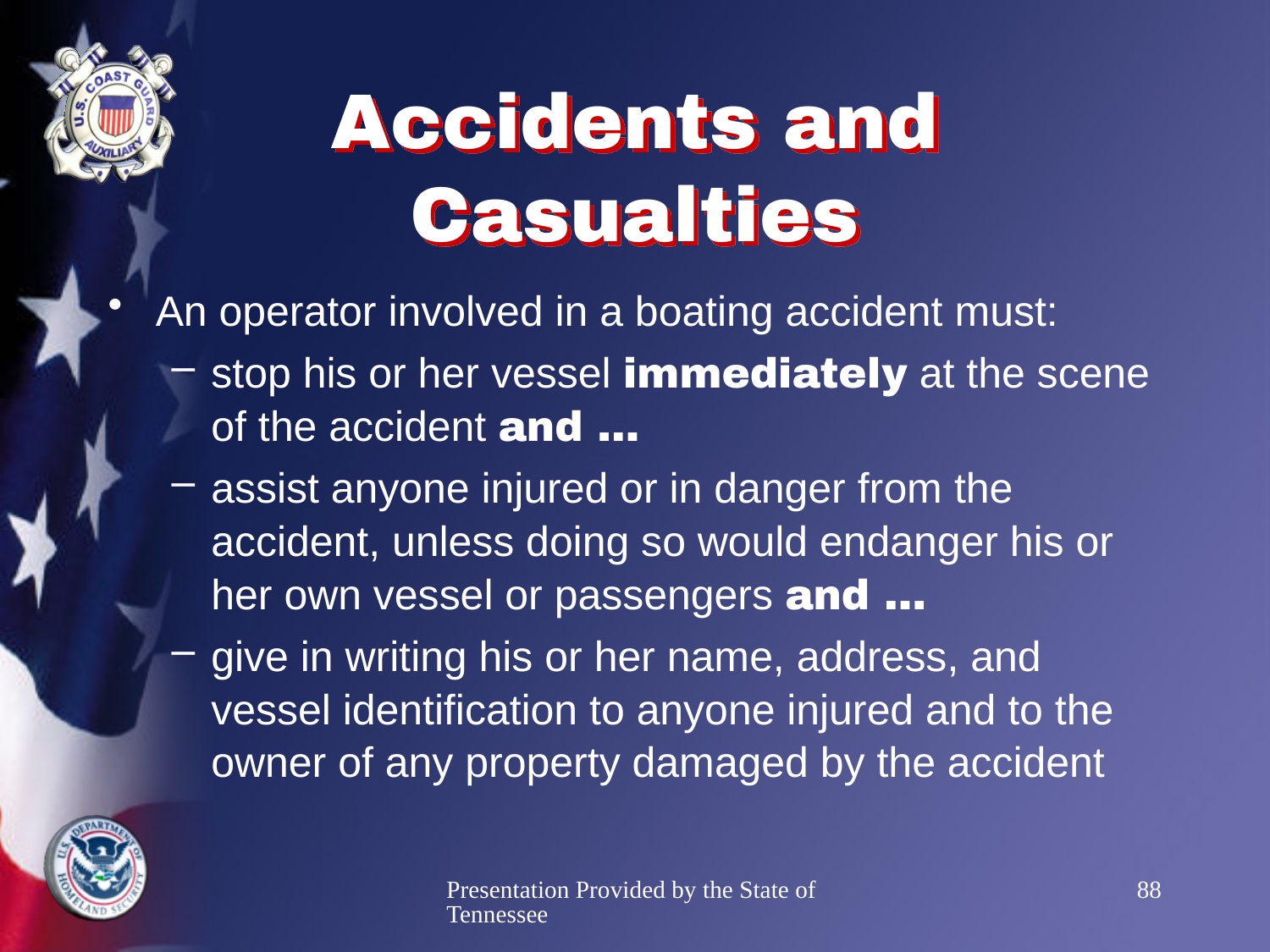

# Accidents and Casualties
An operator involved in a boating accident must:
stop his or her vessel immediately at the scene of the accident and …
assist anyone injured or in danger from the accident, unless doing so would endanger his or her own vessel or passengers and …
give in writing his or her name, address, and vessel identification to anyone injured and to the owner of any property damaged by the accident
Presentation Provided by the State of Tennessee
88